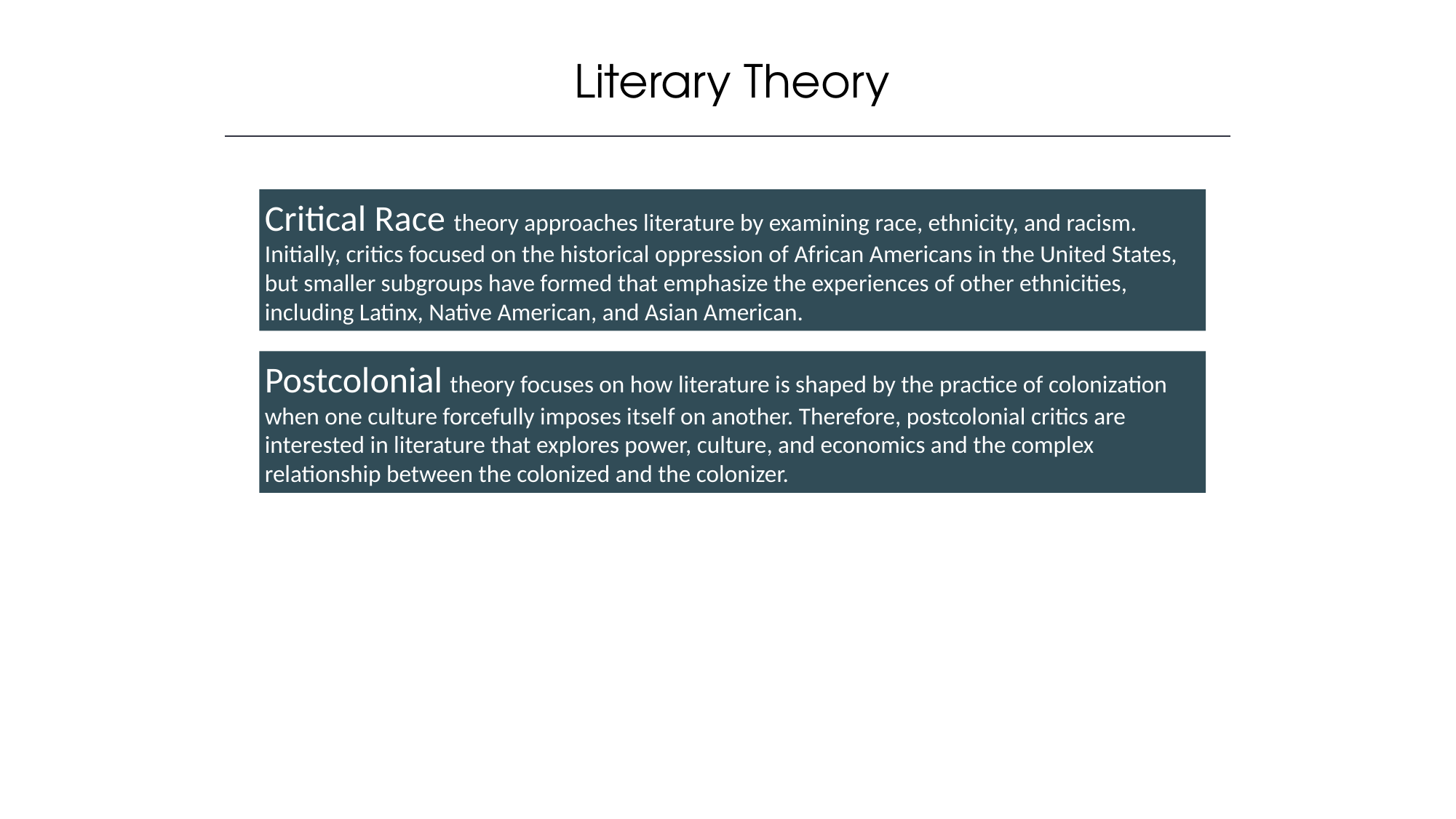

Literary Theory

Critical Race theory approaches literature by examining race, ethnicity, and racism. Initially, critics focused on the historical oppression of African Americans in the United States, but smaller subgroups have formed that emphasize the experiences of other ethnicities, including Latinx, Native American, and Asian American.
Postcolonial theory focuses on how literature is shaped by the practice of colonization when one culture forcefully imposes itself on another. Therefore, postcolonial critics are interested in literature that explores power, culture, and economics and the complex relationship between the colonized and the colonizer.